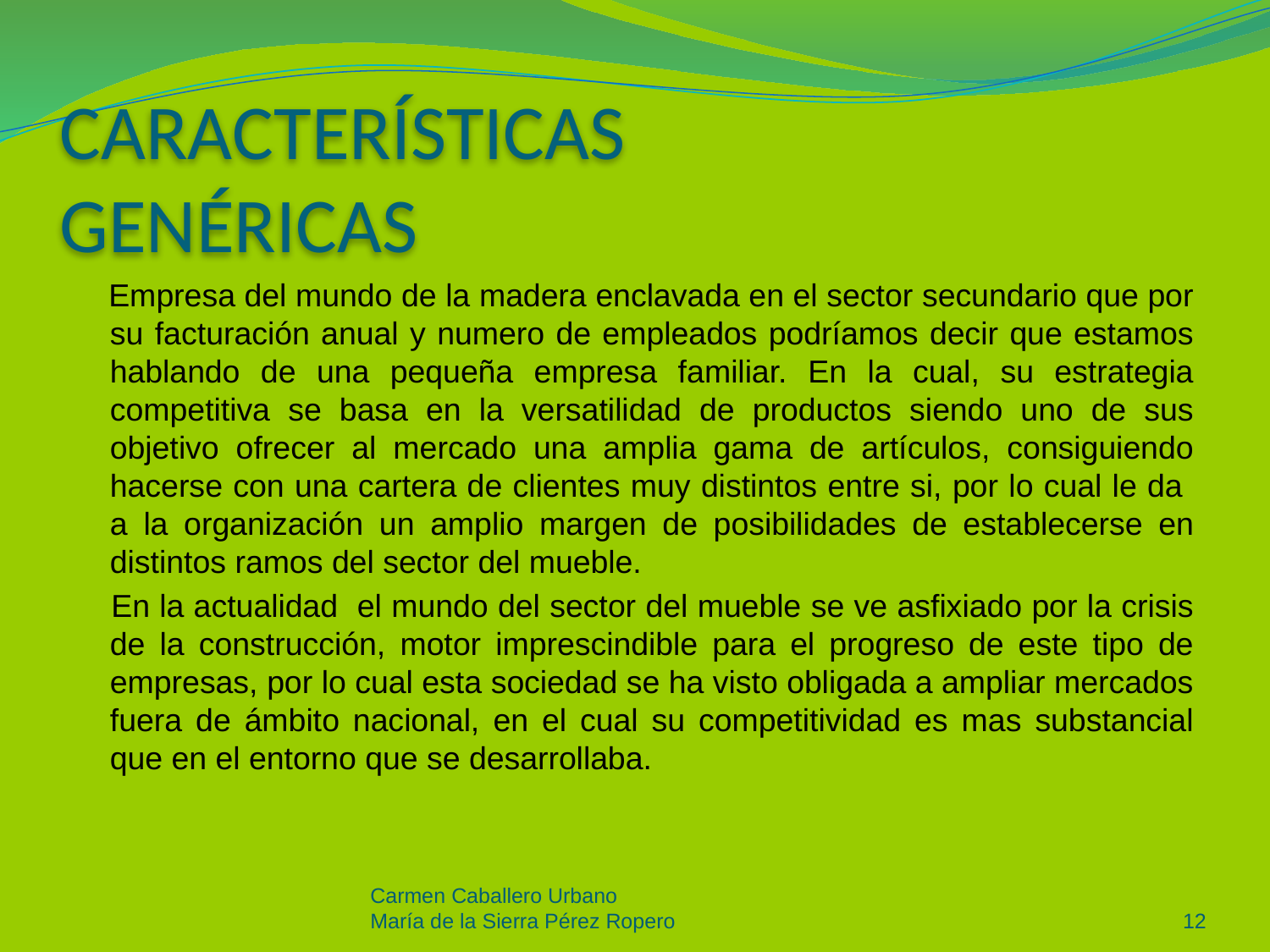

# CARACTERÍSTICAS GENÉRICAS
    Empresa del mundo de la madera enclavada en el sector secundario que por su facturación anual y numero de empleados podríamos decir que estamos hablando de una pequeña empresa familiar. En la cual, su estrategia competitiva se basa en la versatilidad de productos siendo uno de sus objetivo ofrecer al mercado una amplia gama de artículos, consiguiendo hacerse con una cartera de clientes muy distintos entre si, por lo cual le da  a la organización un amplio margen de posibilidades de establecerse en distintos ramos del sector del mueble.
    En la actualidad  el mundo del sector del mueble se ve asfixiado por la crisis de la construcción, motor imprescindible para el progreso de este tipo de empresas, por lo cual esta sociedad se ha visto obligada a ampliar mercados fuera de ámbito nacional, en el cual su competitividad es mas substancial que en el entorno que se desarrollaba.

Carmen Caballero Urbano
María de la Sierra Pérez Ropero
12